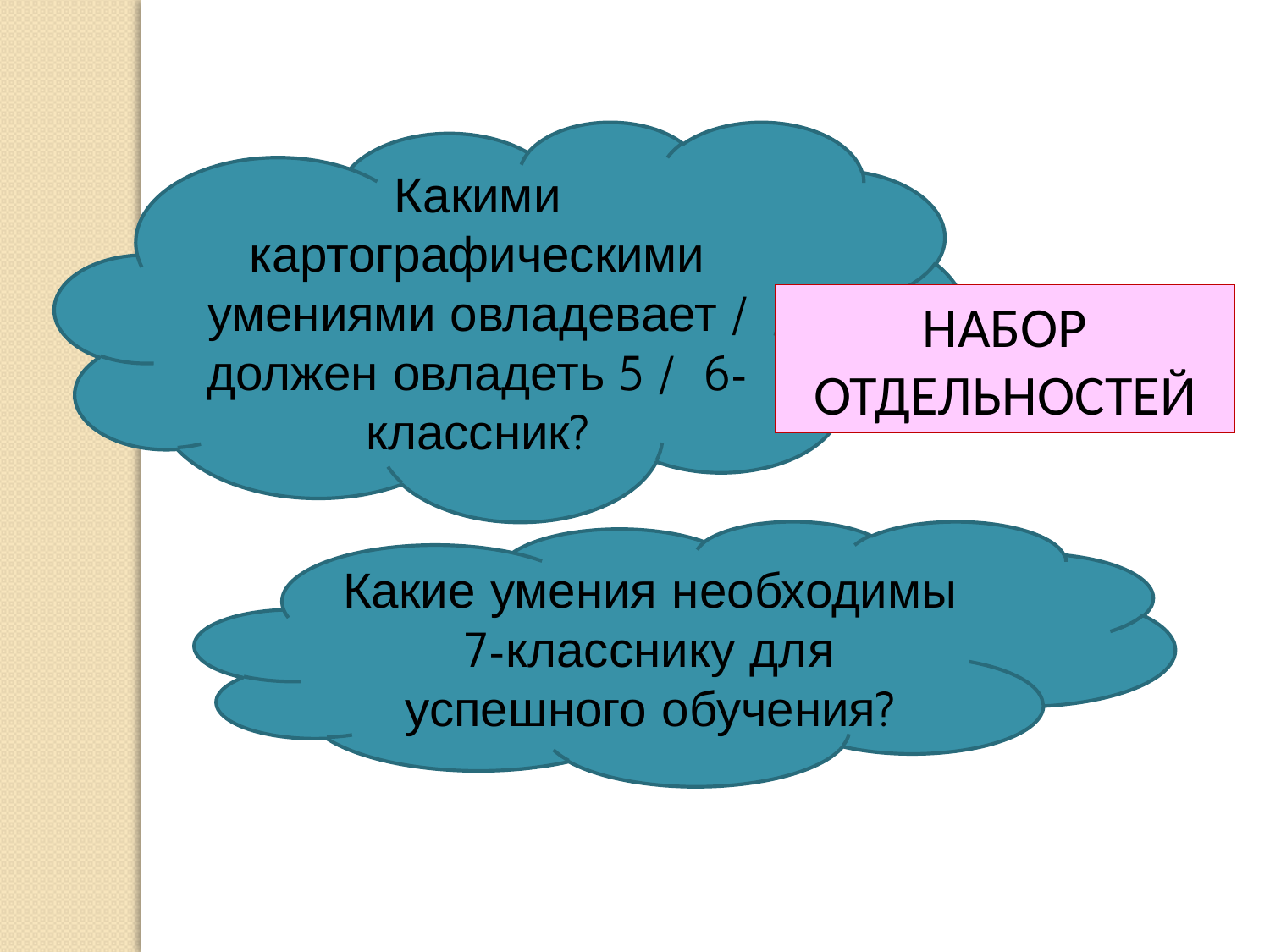

Какими картографическими умениями овладевает / должен овладеть 5 /  6-классник?
НАБОР ОТДЕЛЬНОСТЕЙ
Какие умения необходимы 7-класснику для успешного обучения?